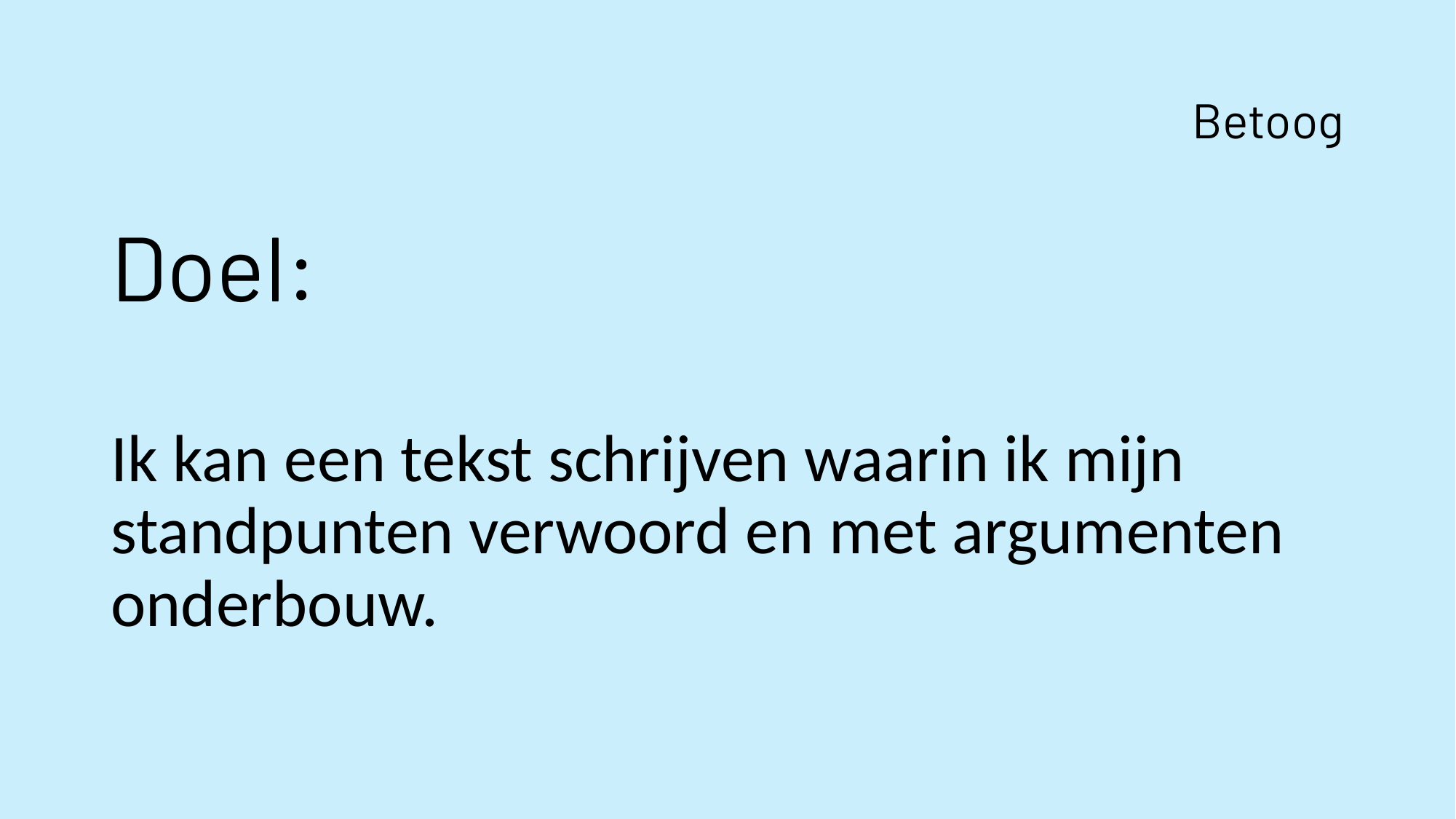

# Betoog
Doel:

Ik kan een tekst schrijven waarin ik mijn standpunten verwoord en met argumenten onderbouw.